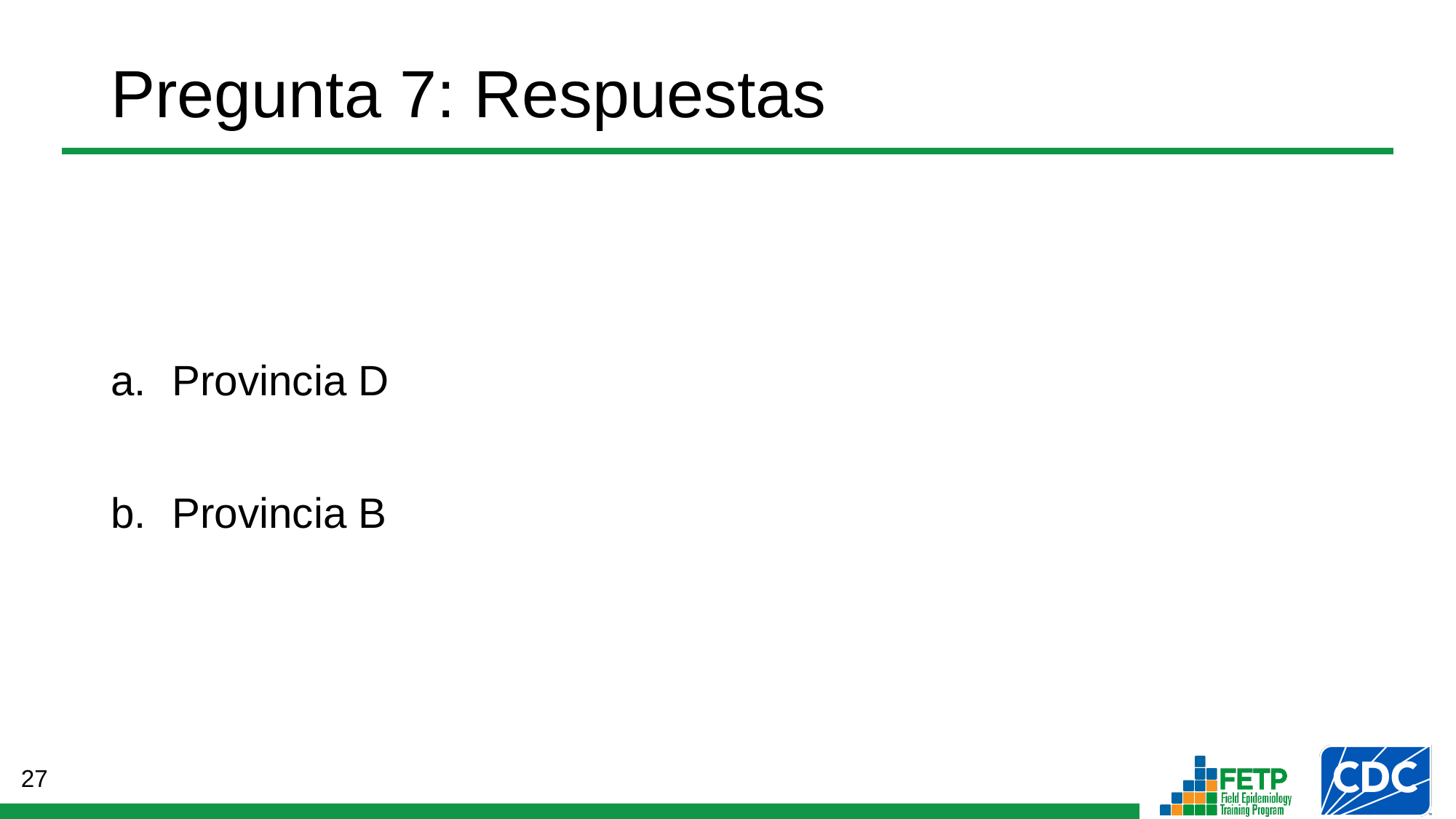

# Pregunta 7: Respuestas
Provincia D

Provincia B